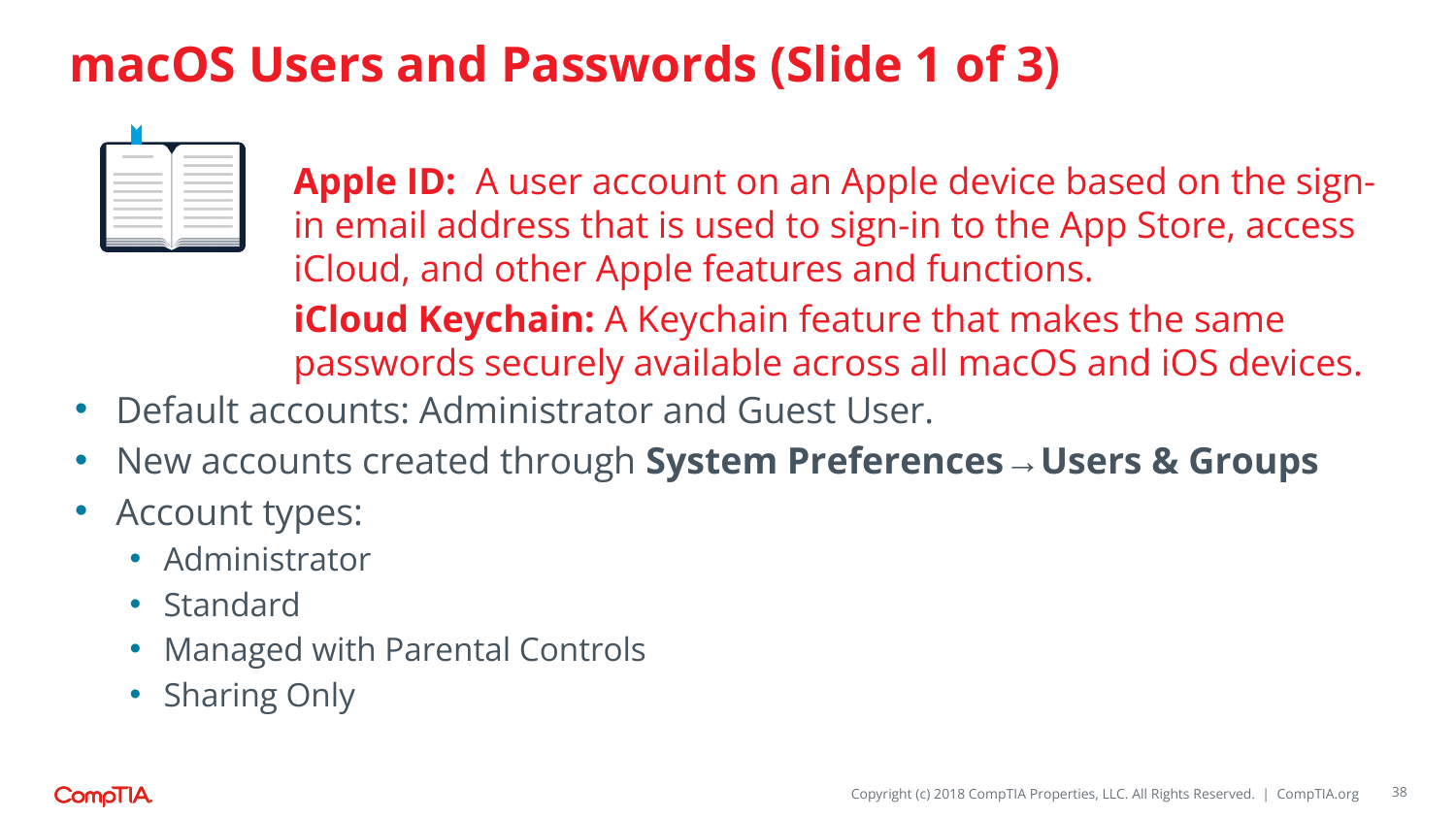

# macOS Users and Passwords (Slide 1 of 3)
Apple ID:  A user account on an Apple device based on the sign-in email address that is used to sign-in to the App Store, access iCloud, and other Apple features and functions.
iCloud Keychain: A Keychain feature that makes the same passwords securely available across all macOS and iOS devices.
Default accounts: Administrator and Guest User.
New accounts created through System Preferences→Users & Groups
Account types:
Administrator
Standard
Managed with Parental Controls
Sharing Only
38